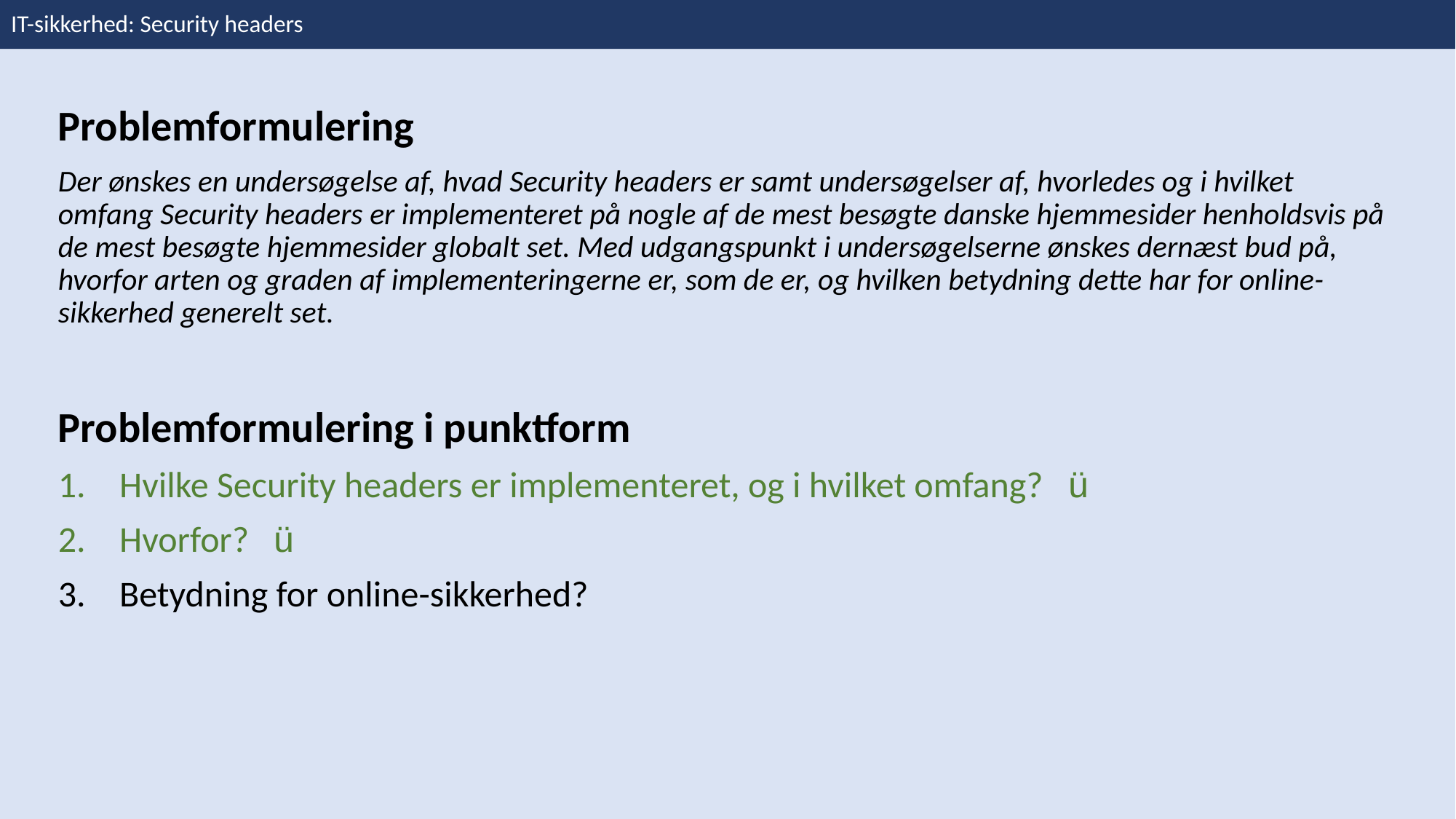

# IT-sikkerhed: Security headers
Problemformulering
Der ønskes en undersøgelse af, hvad Security headers er samt undersøgelser af, hvorledes og i hvilket omfang Security headers er implementeret på nogle af de mest besøgte danske hjemmesider henholdsvis på de mest besøgte hjemmesider globalt set. Med udgangspunkt i undersøgelserne ønskes dernæst bud på, hvorfor arten og graden af implementeringerne er, som de er, og hvilken betydning dette har for online-sikkerhed generelt set.

Problemformulering i punktform
Hvilke Security headers er implementeret, og i hvilket omfang?   ü
Hvorfor?   ü
Betydning for online-sikkerhed?